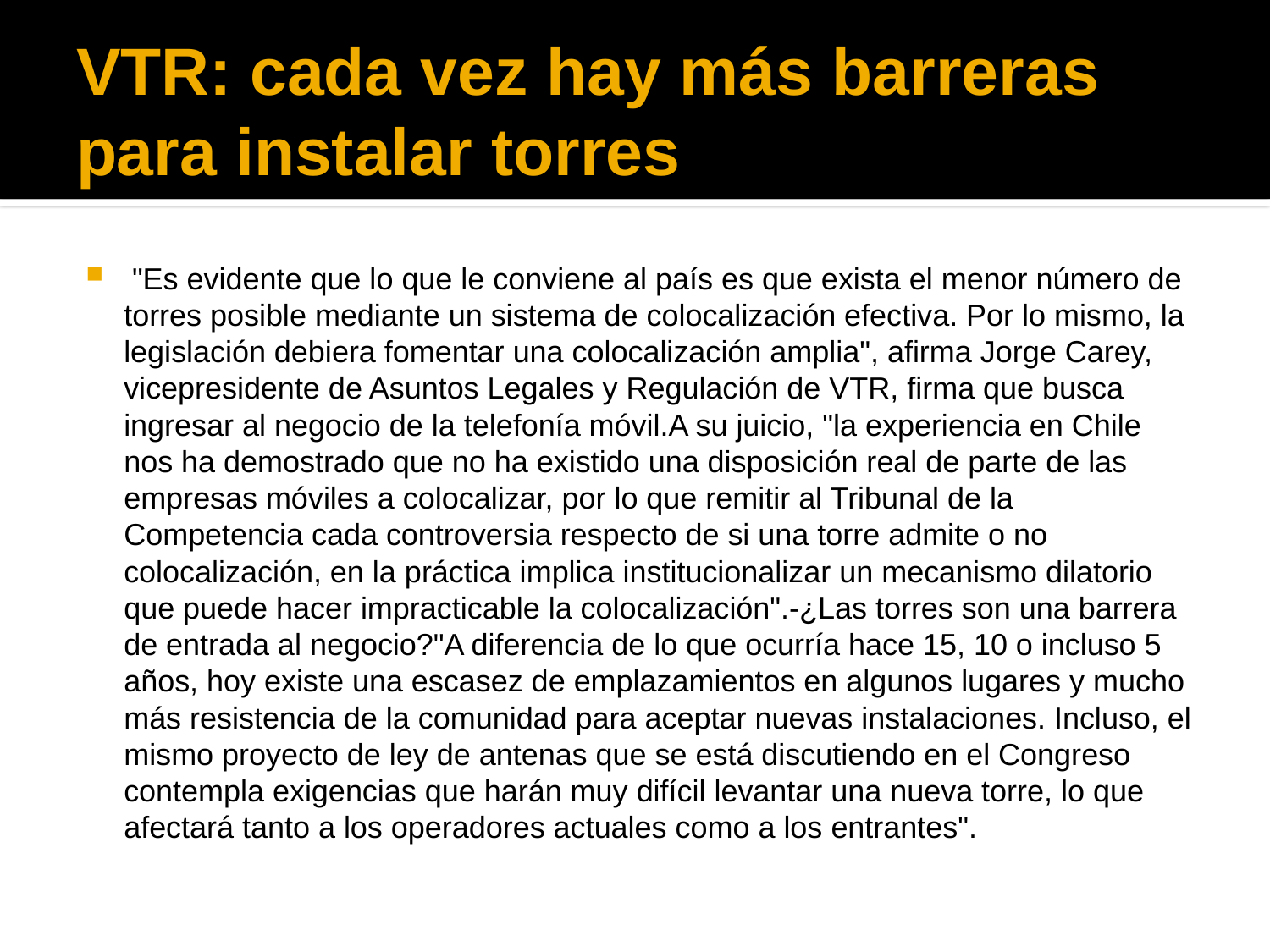

# VTR: cada vez hay más barreras para instalar torres
 "Es evidente que lo que le conviene al país es que exista el menor número de torres posible mediante un sistema de colocalización efectiva. Por lo mismo, la legislación debiera fomentar una colocalización amplia", afirma Jorge Carey, vicepresidente de Asuntos Legales y Regulación de VTR, firma que busca ingresar al negocio de la telefonía móvil.A su juicio, "la experiencia en Chile nos ha demostrado que no ha existido una disposición real de parte de las empresas móviles a colocalizar, por lo que remitir al Tribunal de la Competencia cada controversia respecto de si una torre admite o no colocalización, en la práctica implica institucionalizar un mecanismo dilatorio que puede hacer impracticable la colocalización".-¿Las torres son una barrera de entrada al negocio?"A diferencia de lo que ocurría hace 15, 10 o incluso 5 años, hoy existe una escasez de emplazamientos en algunos lugares y mucho más resistencia de la comunidad para aceptar nuevas instalaciones. Incluso, el mismo proyecto de ley de antenas que se está discutiendo en el Congreso contempla exigencias que harán muy difícil levantar una nueva torre, lo que afectará tanto a los operadores actuales como a los entrantes".